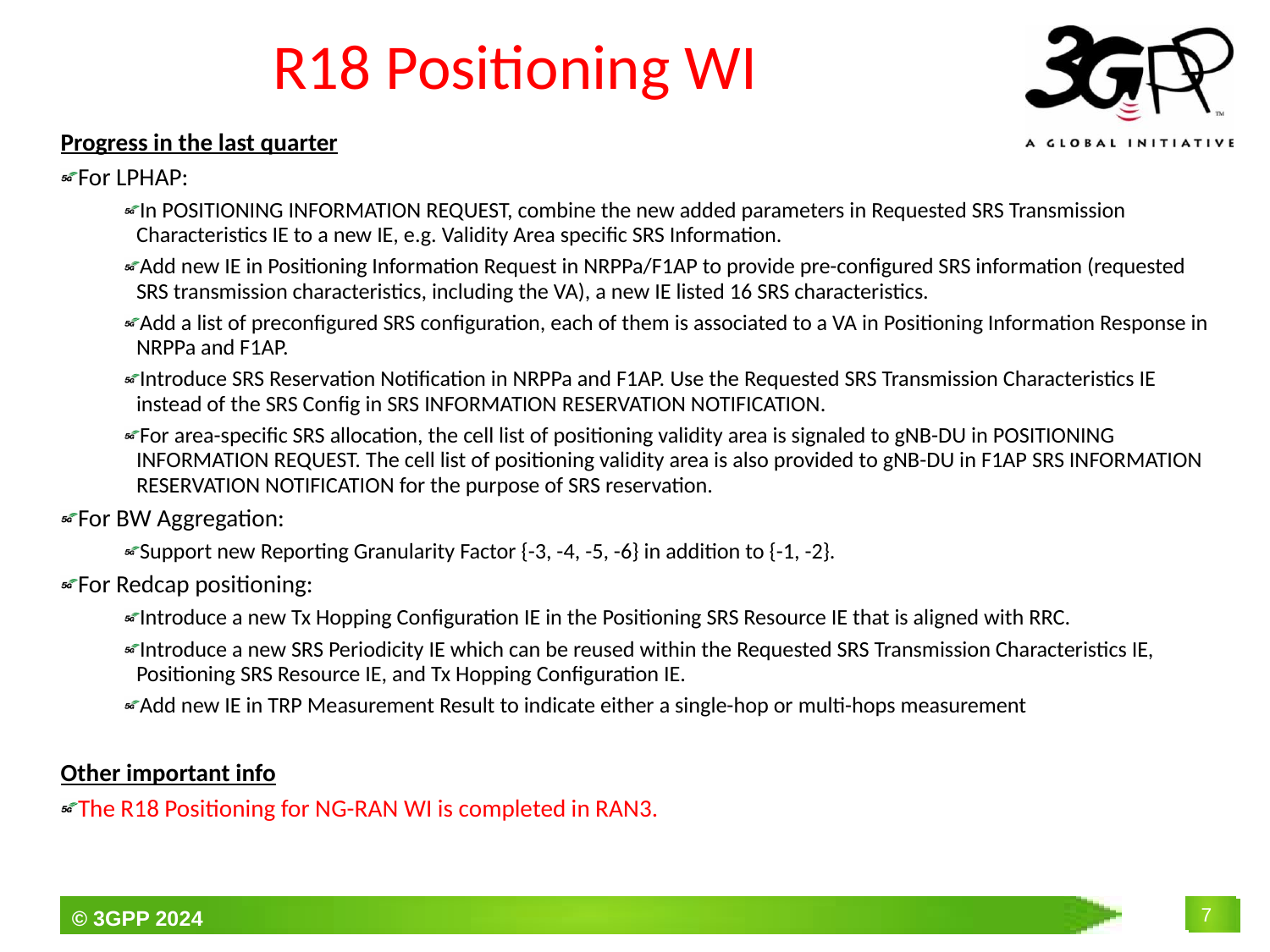

# R18 Positioning WI
Progress in the last quarter
For LPHAP:
In POSITIONING INFORMATION REQUEST, combine the new added parameters in Requested SRS Transmission Characteristics IE to a new IE, e.g. Validity Area specific SRS Information.
Add new IE in Positioning Information Request in NRPPa/F1AP to provide pre-configured SRS information (requested SRS transmission characteristics, including the VA), a new IE listed 16 SRS characteristics.
Add a list of preconfigured SRS configuration, each of them is associated to a VA in Positioning Information Response in NRPPa and F1AP.
Introduce SRS Reservation Notification in NRPPa and F1AP. Use the Requested SRS Transmission Characteristics IE instead of the SRS Config in SRS INFORMATION RESERVATION NOTIFICATION.
For area-specific SRS allocation, the cell list of positioning validity area is signaled to gNB-DU in POSITIONING INFORMATION REQUEST. The cell list of positioning validity area is also provided to gNB-DU in F1AP SRS INFORMATION RESERVATION NOTIFICATION for the purpose of SRS reservation.
For BW Aggregation:
Support new Reporting Granularity Factor {-3, -4, -5, -6} in addition to {-1, -2}.
For Redcap positioning:
Introduce a new Tx Hopping Configuration IE in the Positioning SRS Resource IE that is aligned with RRC.
Introduce a new SRS Periodicity IE which can be reused within the Requested SRS Transmission Characteristics IE, Positioning SRS Resource IE, and Tx Hopping Configuration IE.
Add new IE in TRP Measurement Result to indicate either a single-hop or multi-hops measurement

Other important info
The R18 Positioning for NG-RAN WI is completed in RAN3.

7